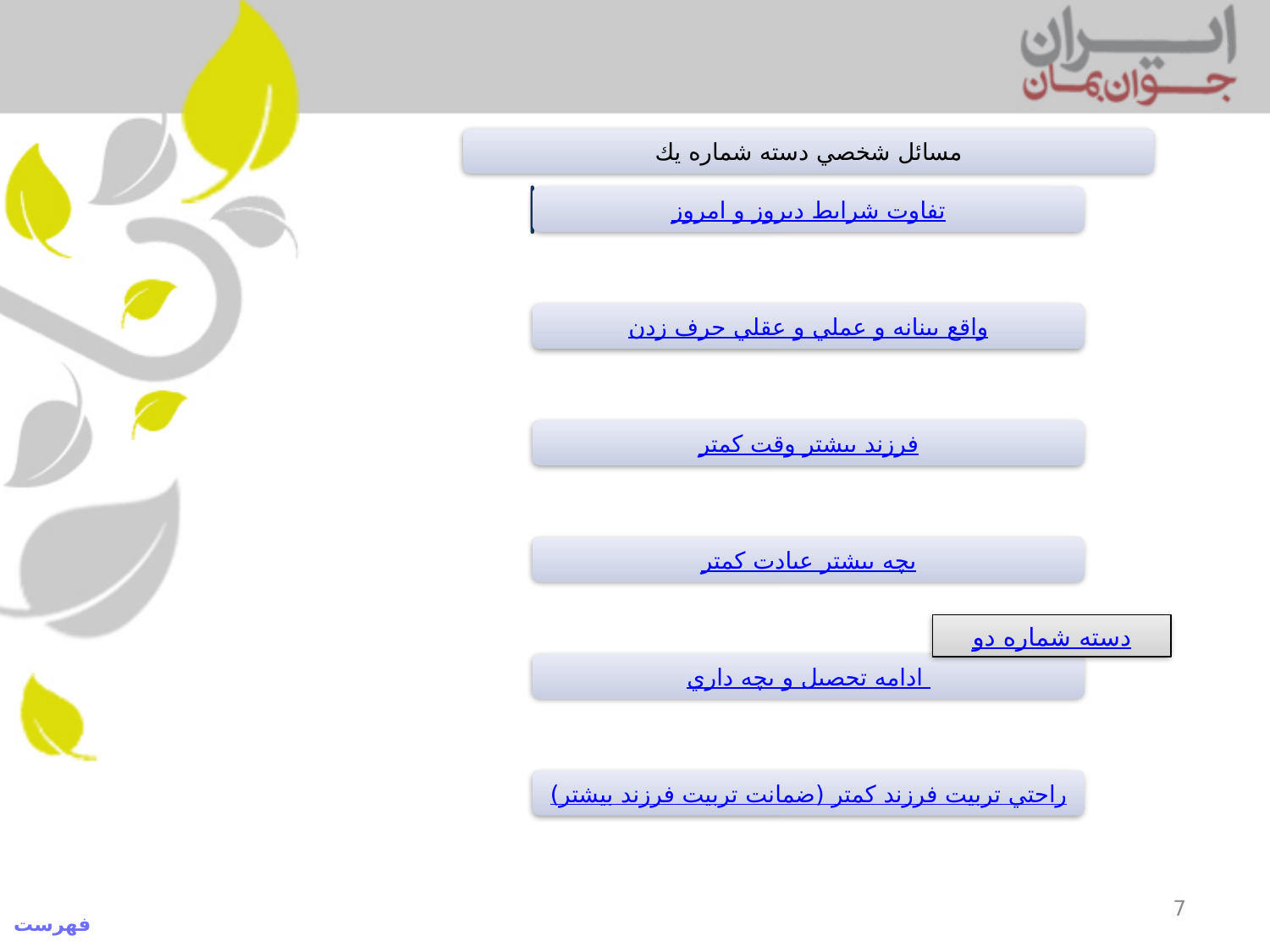

تفاوت شرايط ديروز و امروز
واقع بينانه و عملي و عقلي حرف زدن
فرزند بيشتر وقت كمتر
بچه بيشتر عبادت كمتر
ادامه تحصيل و بچه داري
راحتي تربيت فرزند كمتر (ضمانت تربيت فرزند بيشتر)
مسائل شخصي دسته شماره يك
دسته شماره دو
7